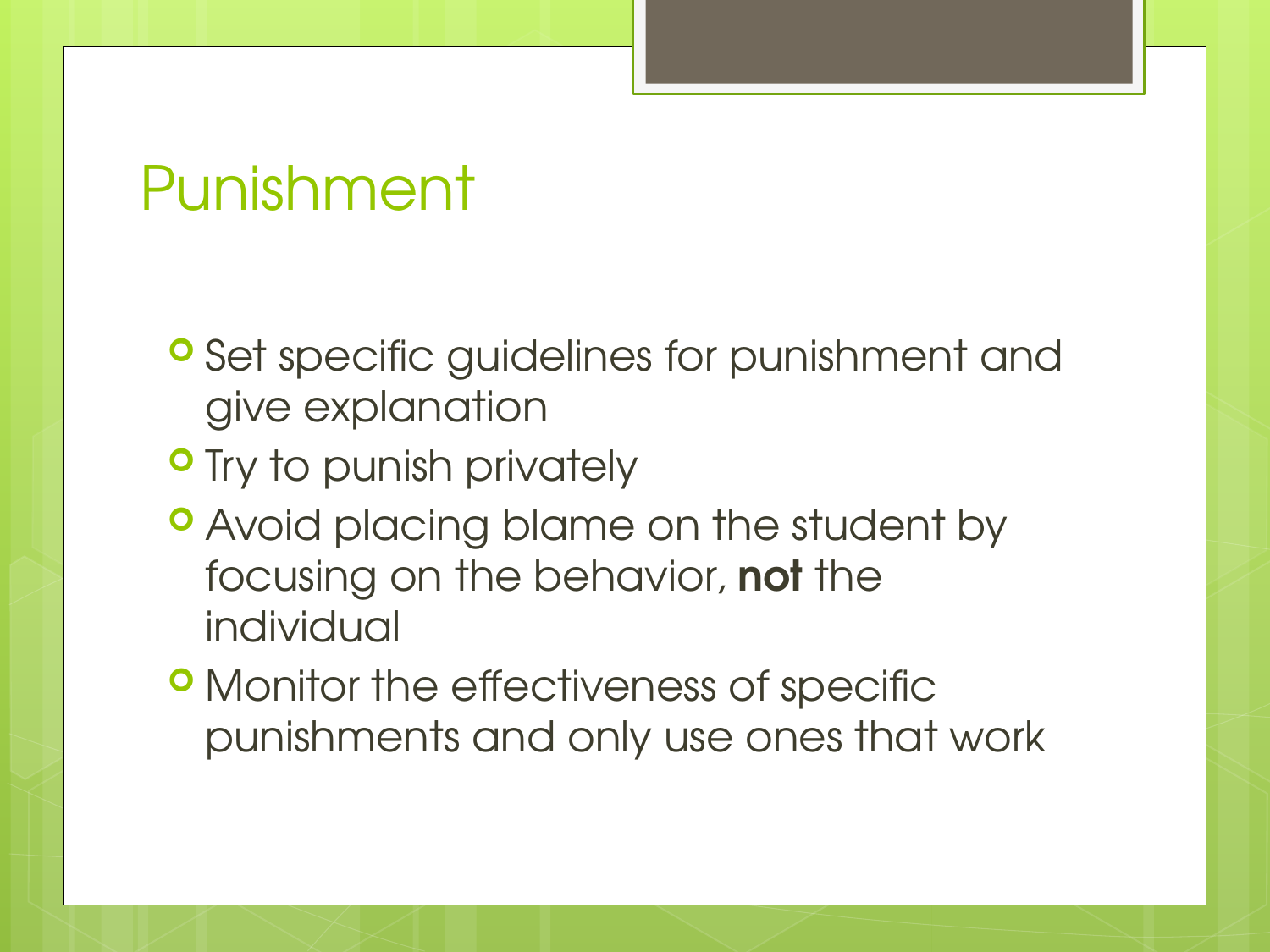

# Punishment
Set specific guidelines for punishment and give explanation
Try to punish privately
Avoid placing blame on the student by focusing on the behavior, not the individual
Monitor the effectiveness of specific punishments and only use ones that work